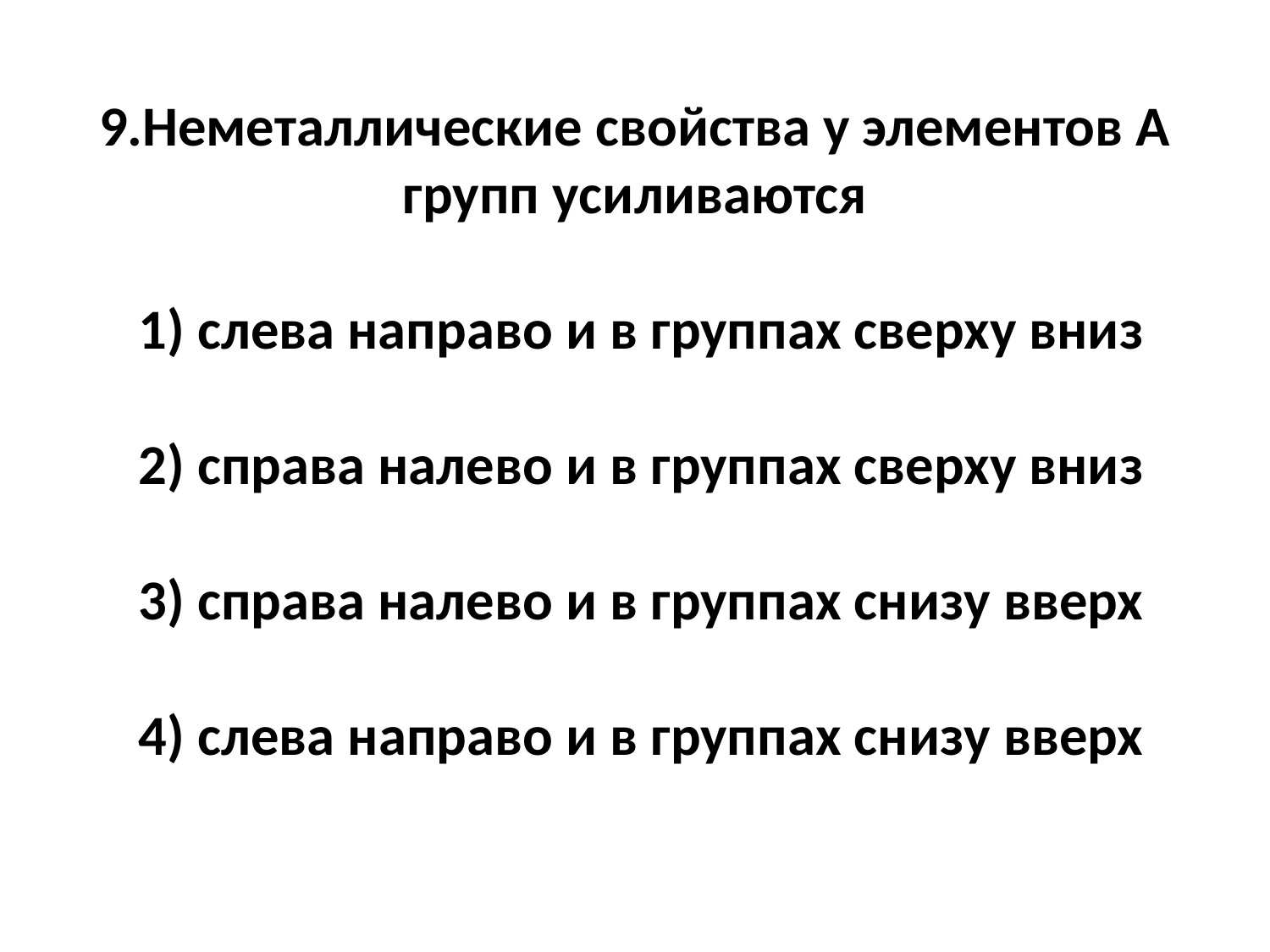

# 9.Неметаллические свойства у элементов А групп усиливаются     1) слева направо и в группах сверху вниз     2) справа налево и в группах сверху вниз     3) справа налево и в группах снизу вверх     4) слева направо и в группах снизу вверх